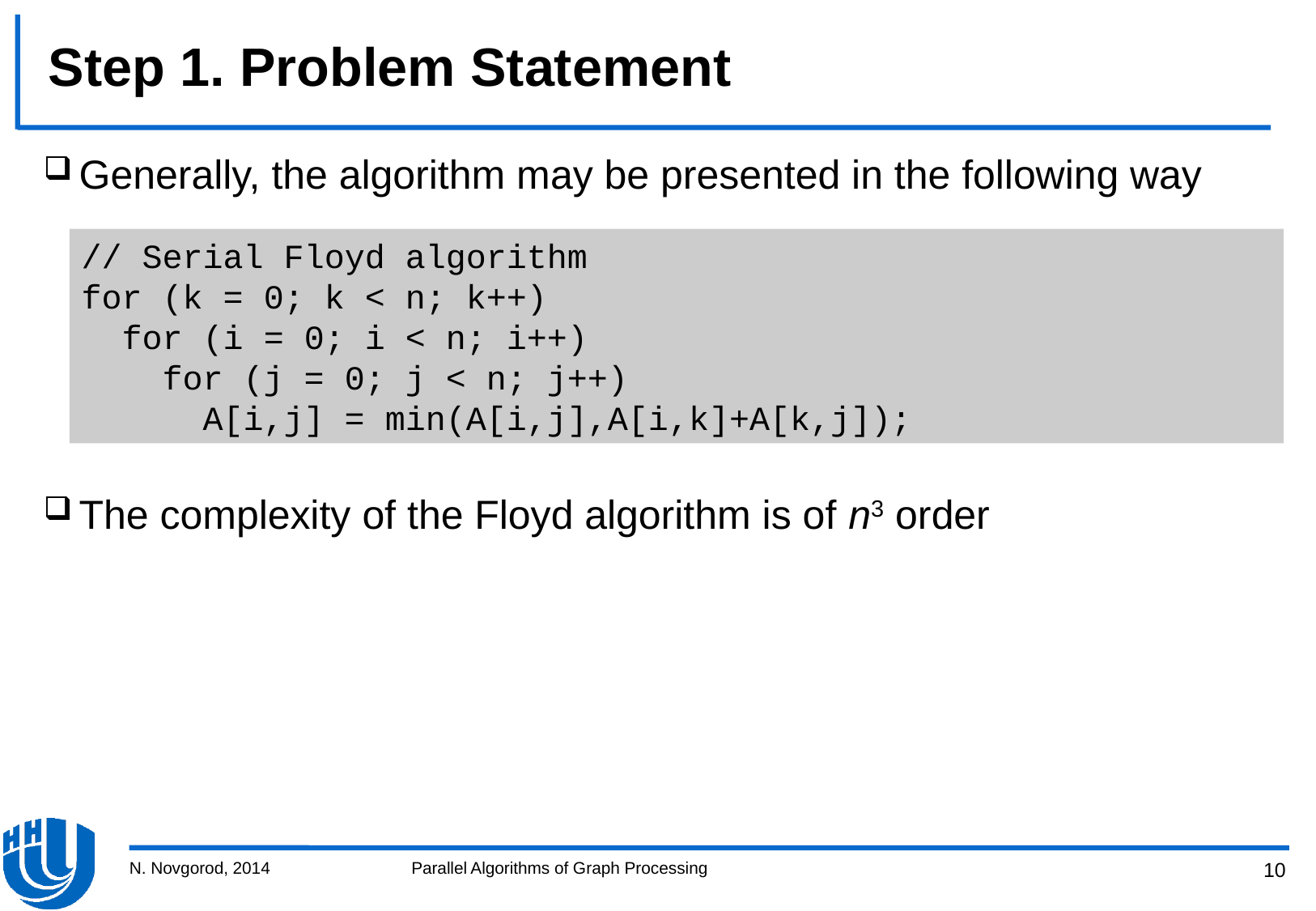

# Step 1. Problem Statement
Generally, the algorithm may be presented in the following way

The complexity of the Floyd algorithm is of n3 order

// Serial Floyd algorithm
for (k = 0; k < n; k++)
  for (i = 0; i < n; i++)
    for (j = 0; j < n; j++)
      A[i,j] = min(A[i,j],A[i,k]+A[k,j]);
N. Novgorod, 2014
Parallel Algorithms of Graph Processing
10